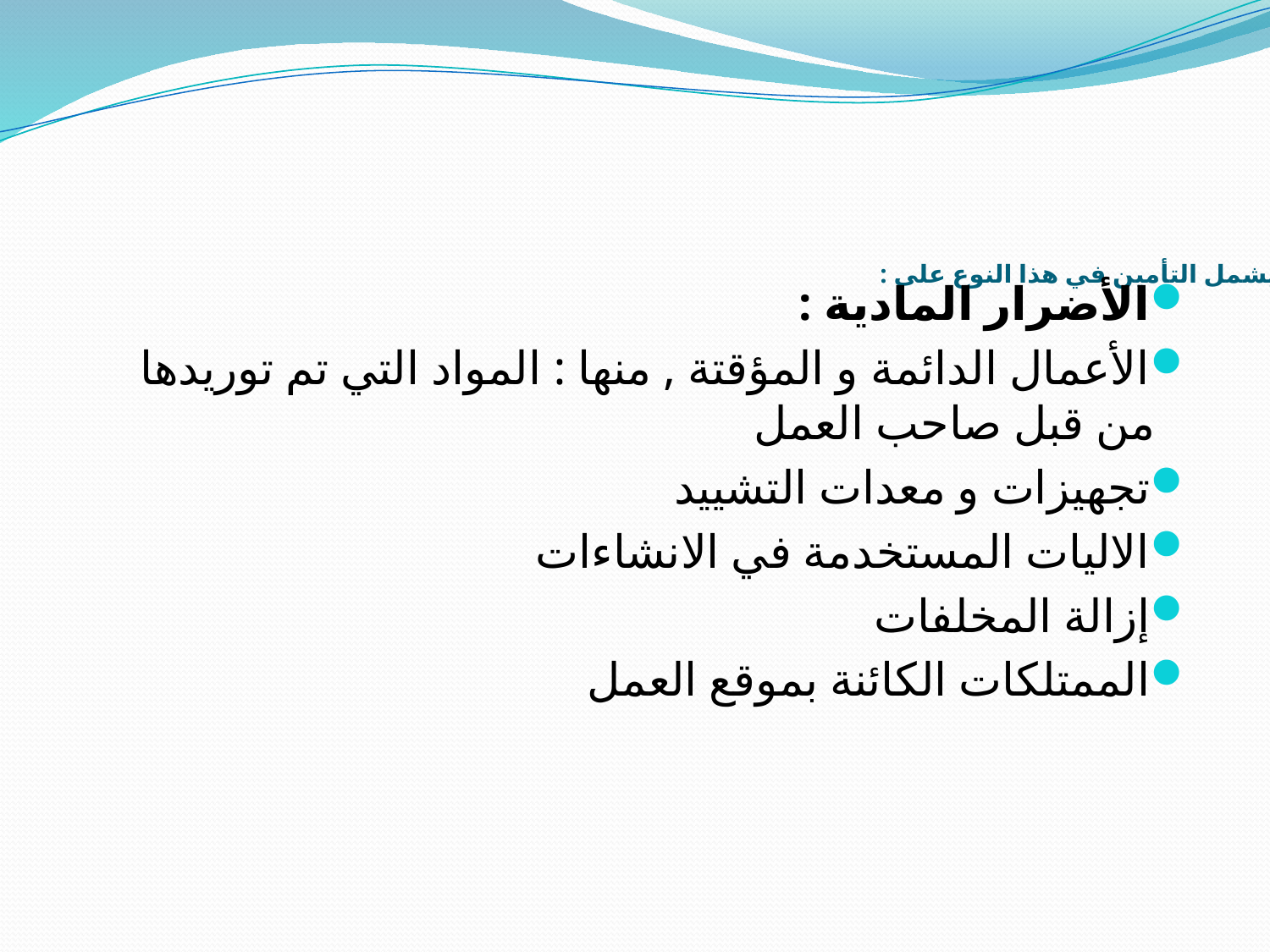

# يشمل التأمين في هذا النوع على :
الأضرار المادية :
الأعمال الدائمة و المؤقتة , منها : المواد التي تم توريدها من قبل صاحب العمل
تجهيزات و معدات التشييد
الاليات المستخدمة في الانشاءات
إزالة المخلفات
الممتلكات الكائنة بموقع العمل